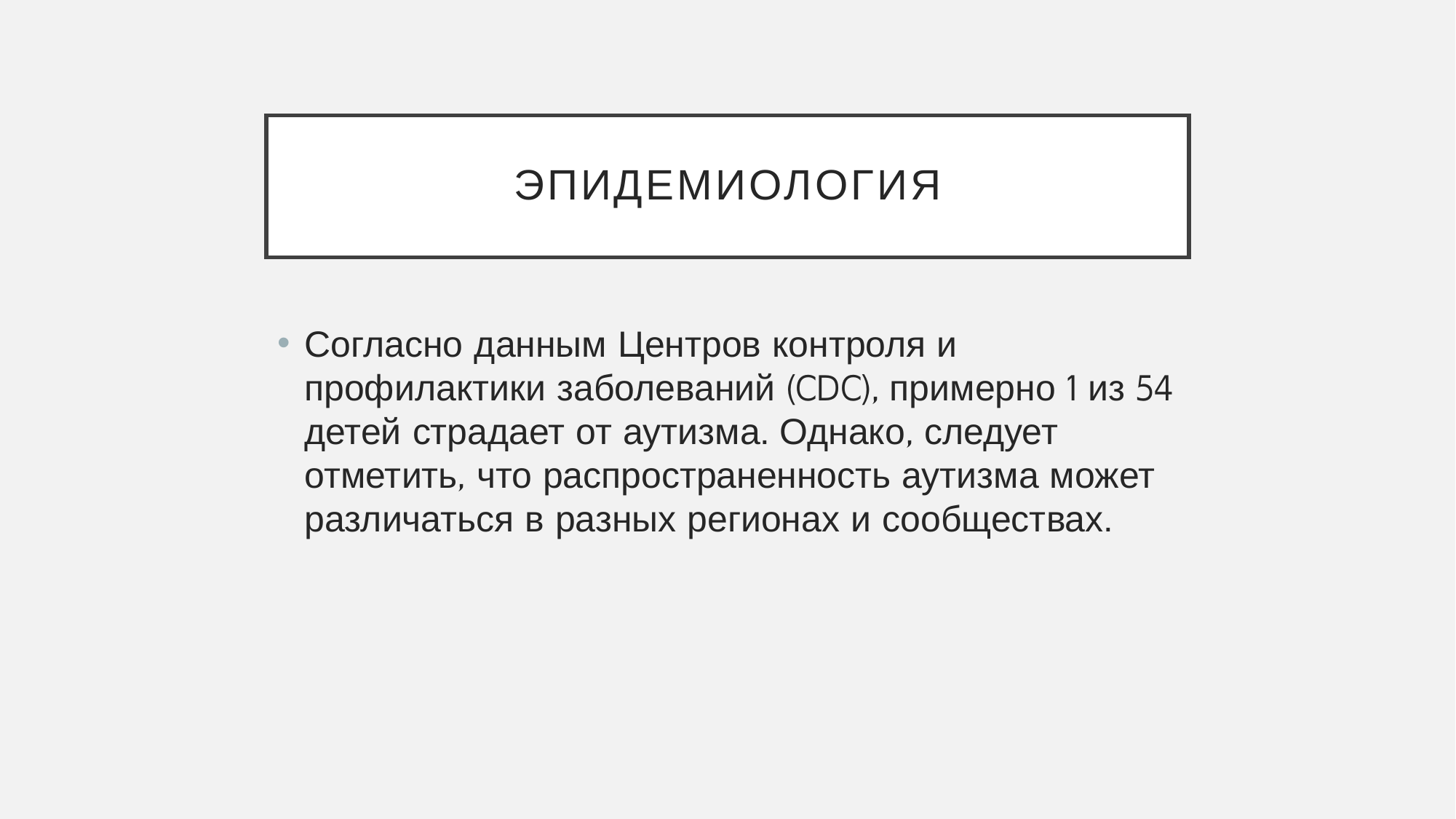

# Эпидемиология
Согласно данным Центров контроля и профилактики заболеваний (CDC), примерно 1 из 54 детей страдает от аутизма. Однако, следует отметить, что распространенность аутизма может различаться в разных регионах и сообществах.